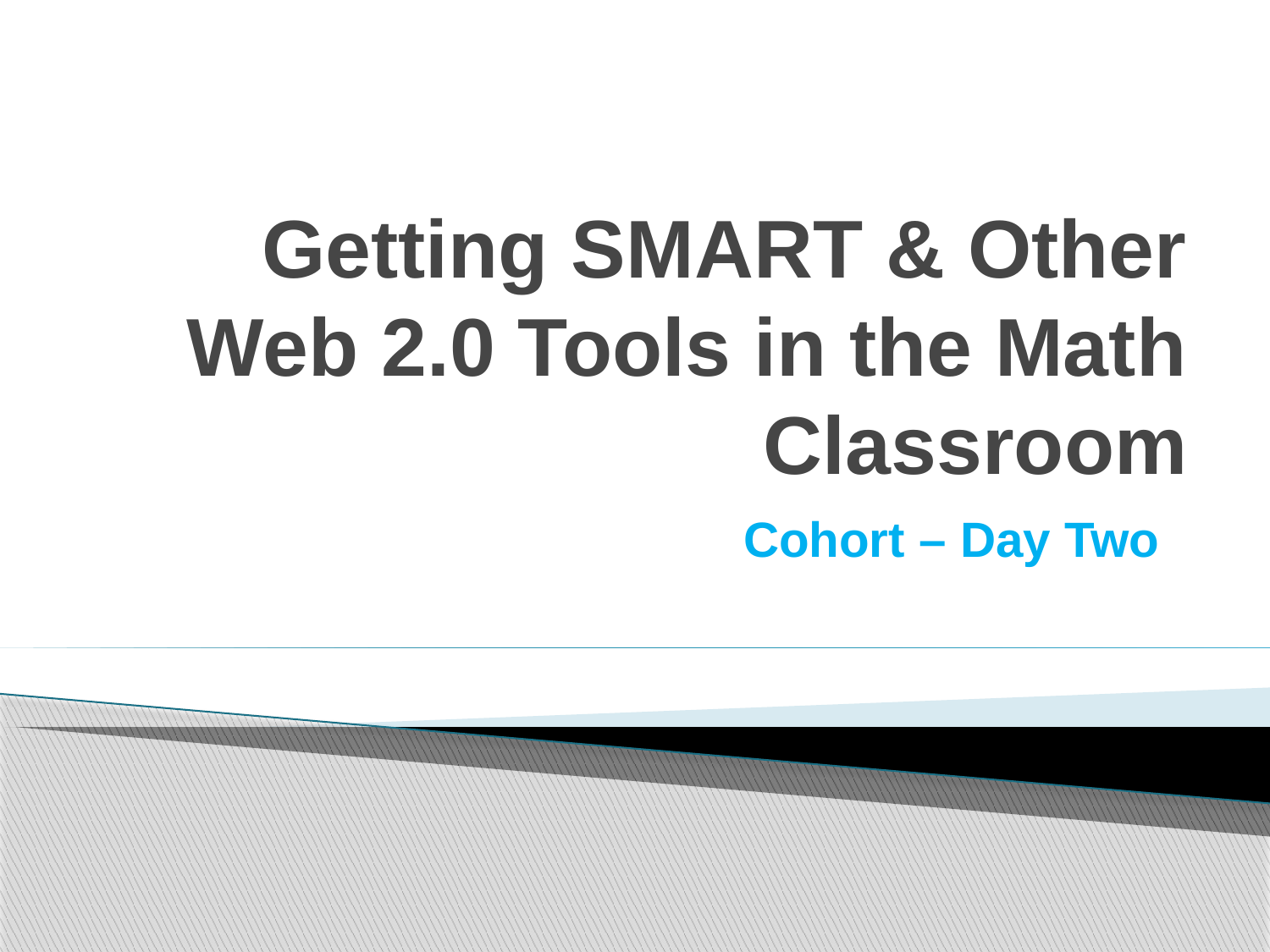

# Getting SMART & Other Web 2.0 Tools in the Math Classroom
Cohort – Day Two